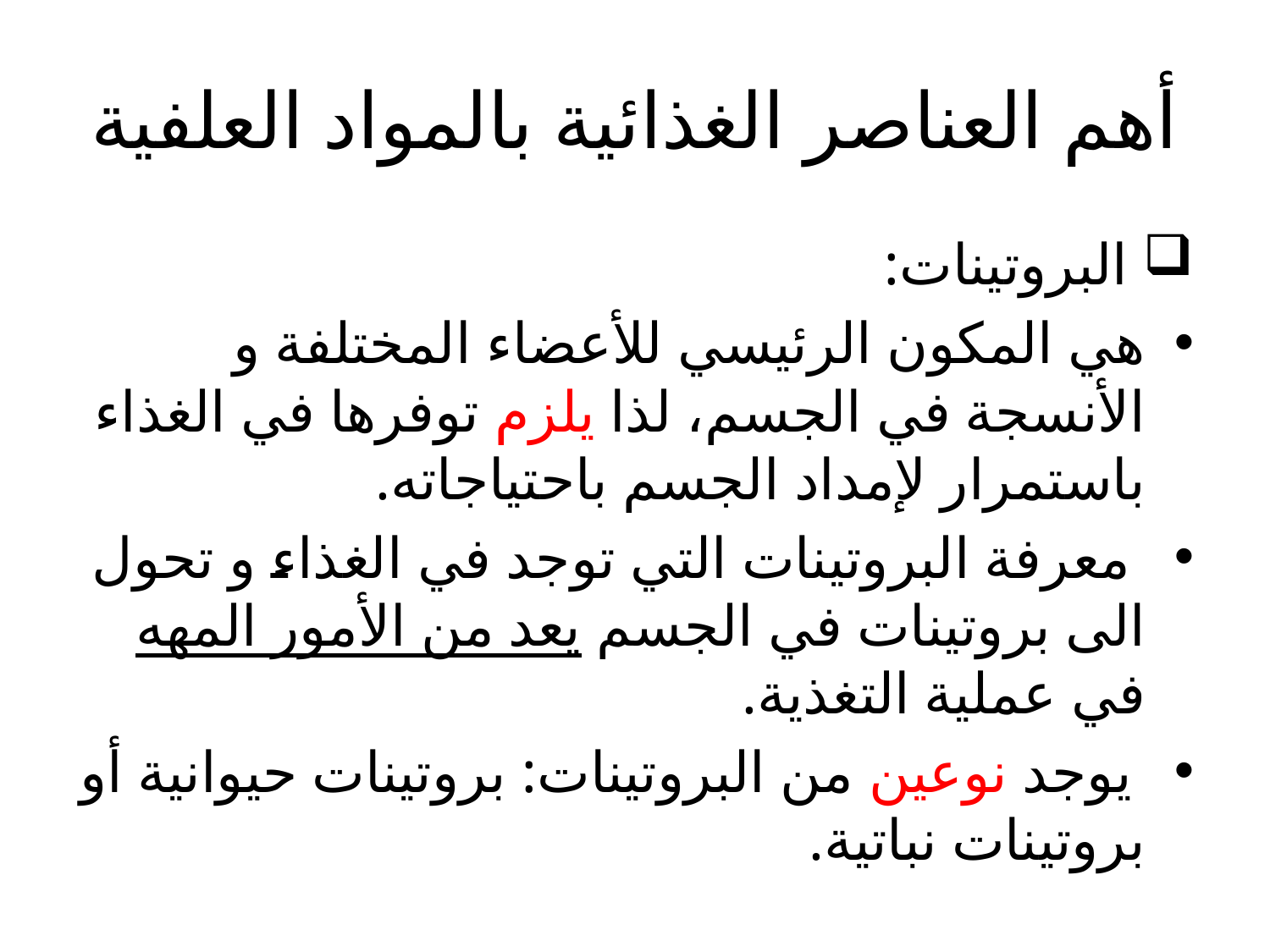

# أهم العناصر الغذائية بالمواد العلفية
 البروتينات:
هي المكون الرئيسي للأعضاء المختلفة و الأنسجة في الجسم، لذا يلزم توفرها في الغذاء باستمرار لإمداد الجسم باحتياجاته.
 معرفة البروتينات التي توجد في الغذاء و تحول الى بروتينات في الجسم يعد من الأمور المهه في عملية التغذية.
 يوجد نوعين من البروتينات: بروتينات حيوانية أو بروتينات نباتية.